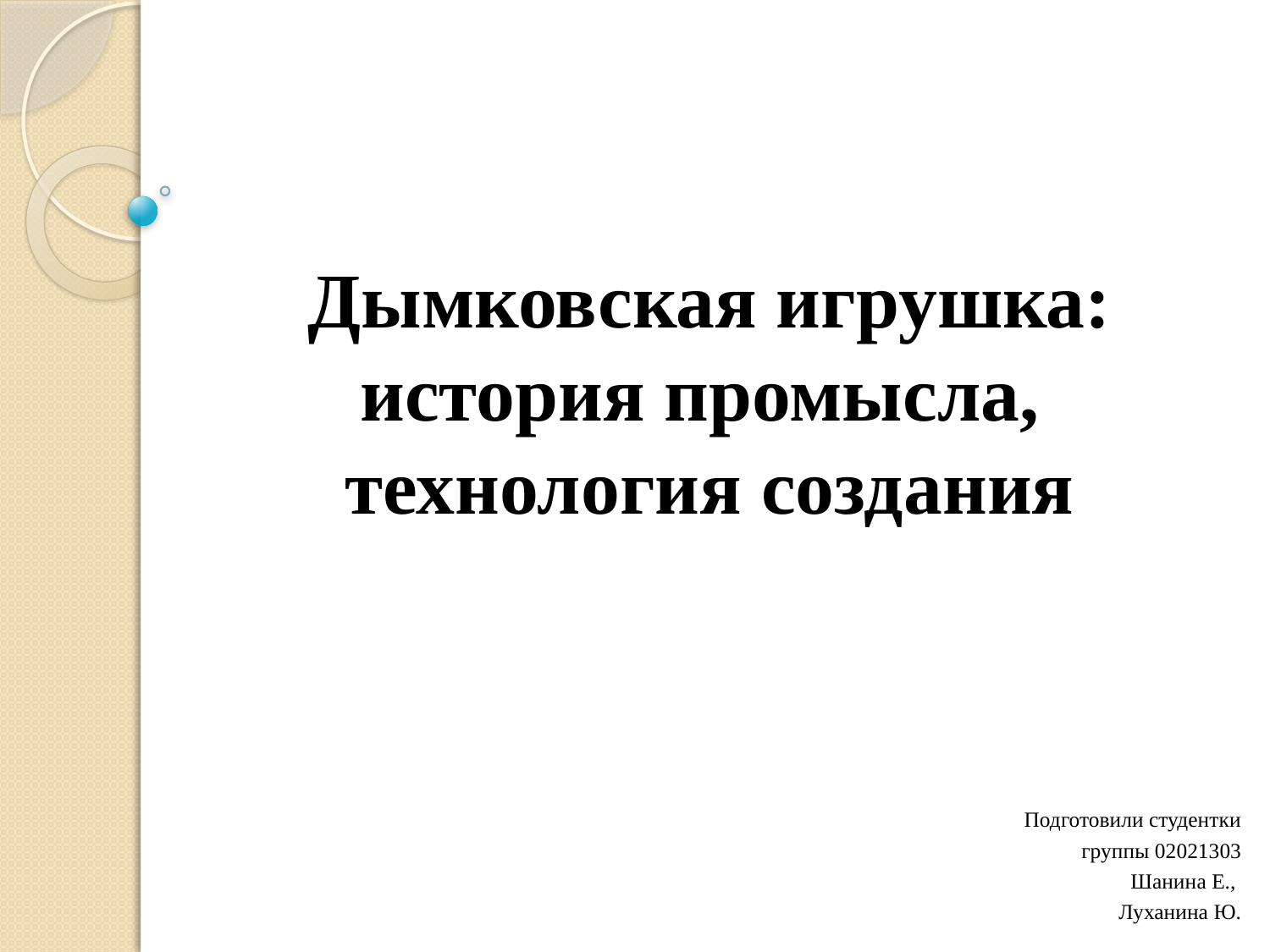

# Дымковская игрушка: история промысла, технология создания
Подготовили студентки
группы 02021303
Шанина Е.,
Луханина Ю.